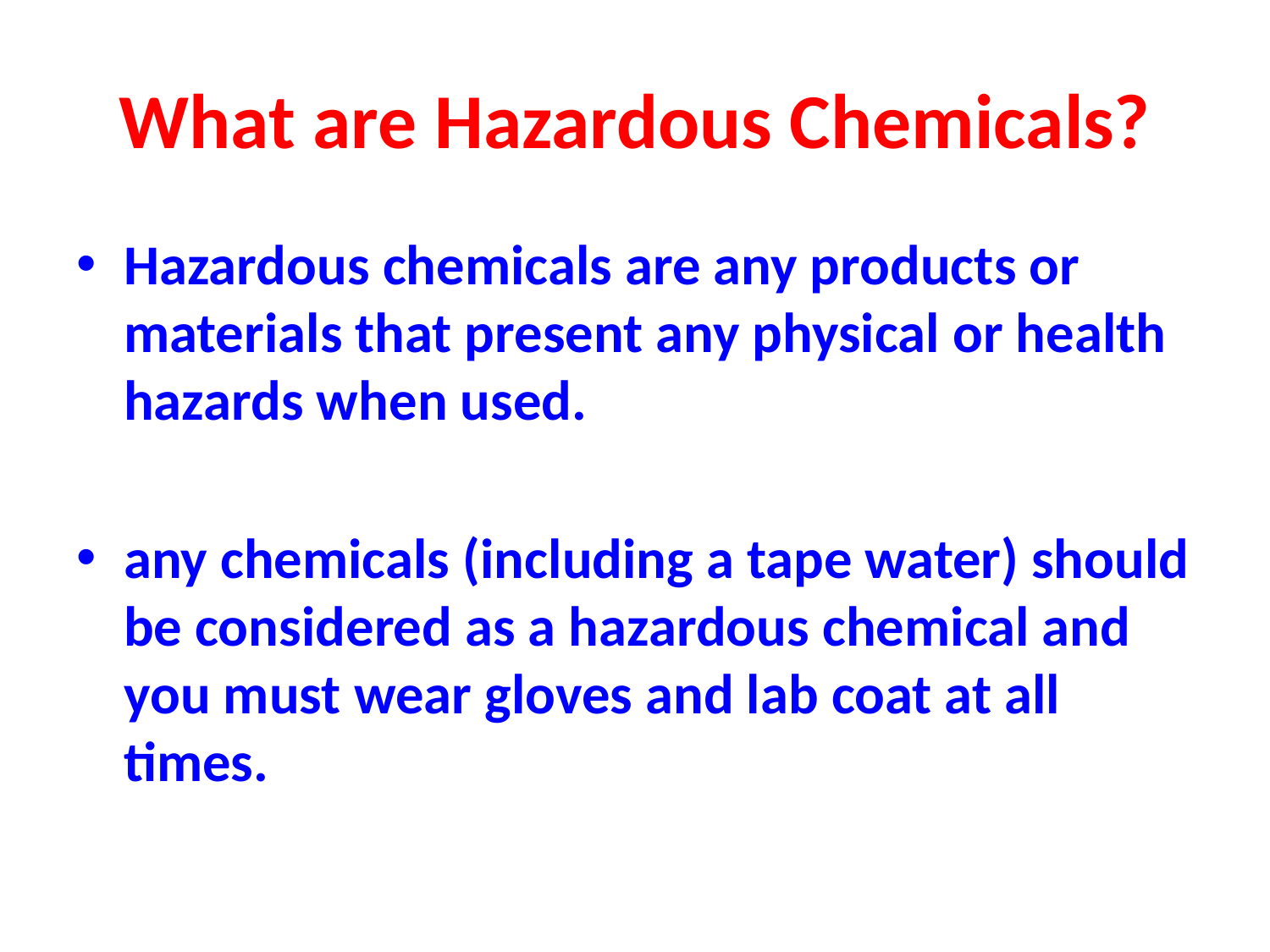

# What are Hazardous Chemicals?
Hazardous chemicals are any products or materials that present any physical or health hazards when used.

any chemicals (including a tape water) should be considered as a hazardous chemical and you must wear gloves and lab coat at all times.